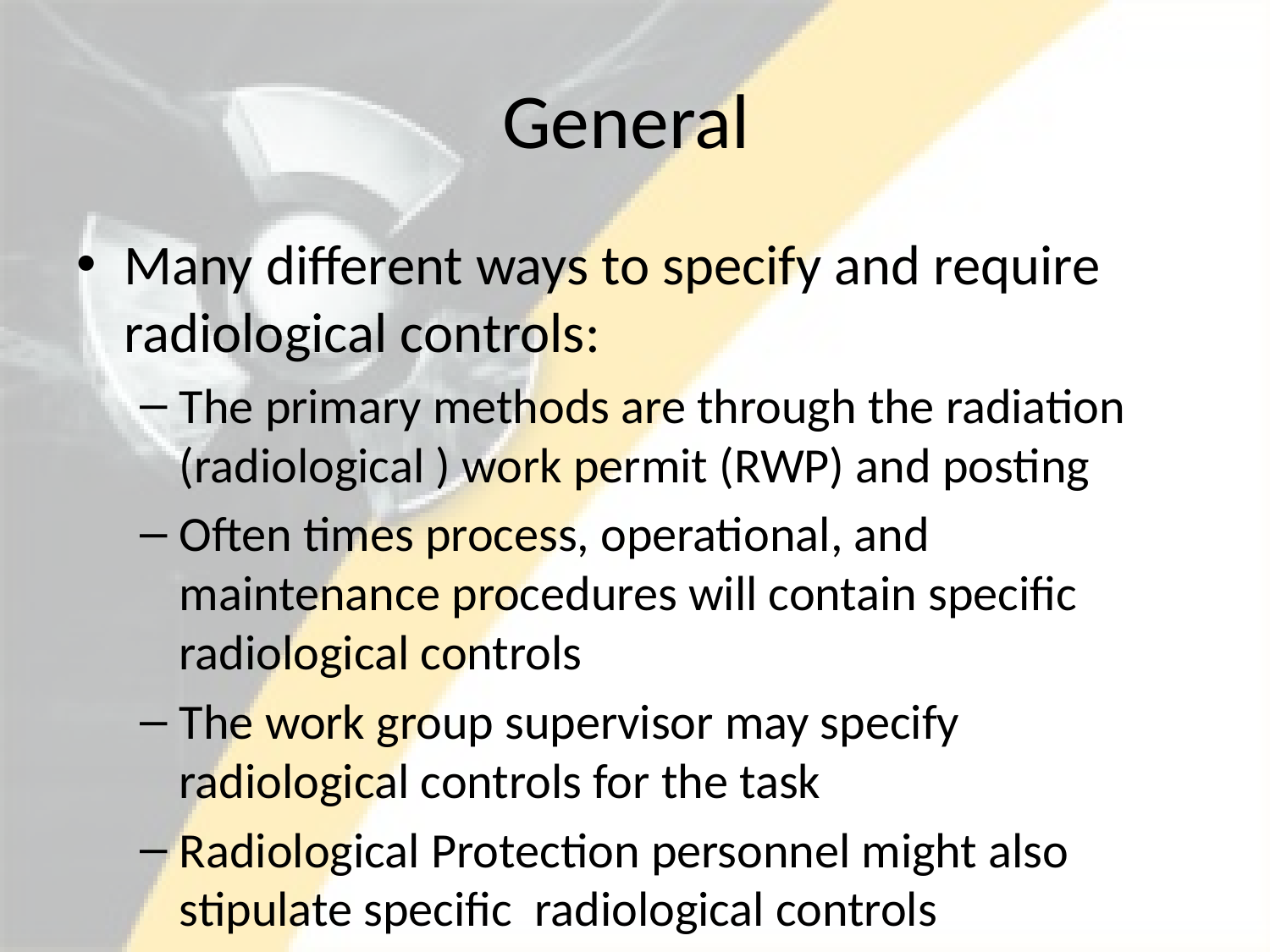

# General
Many different ways to specify and require radiological controls:
The primary methods are through the radiation (radiological ) work permit (RWP) and posting
Often times process, operational, and maintenance procedures will contain specific radiological controls
The work group supervisor may specify radiological controls for the task
Radiological Protection personnel might also stipulate specific  radiological controls